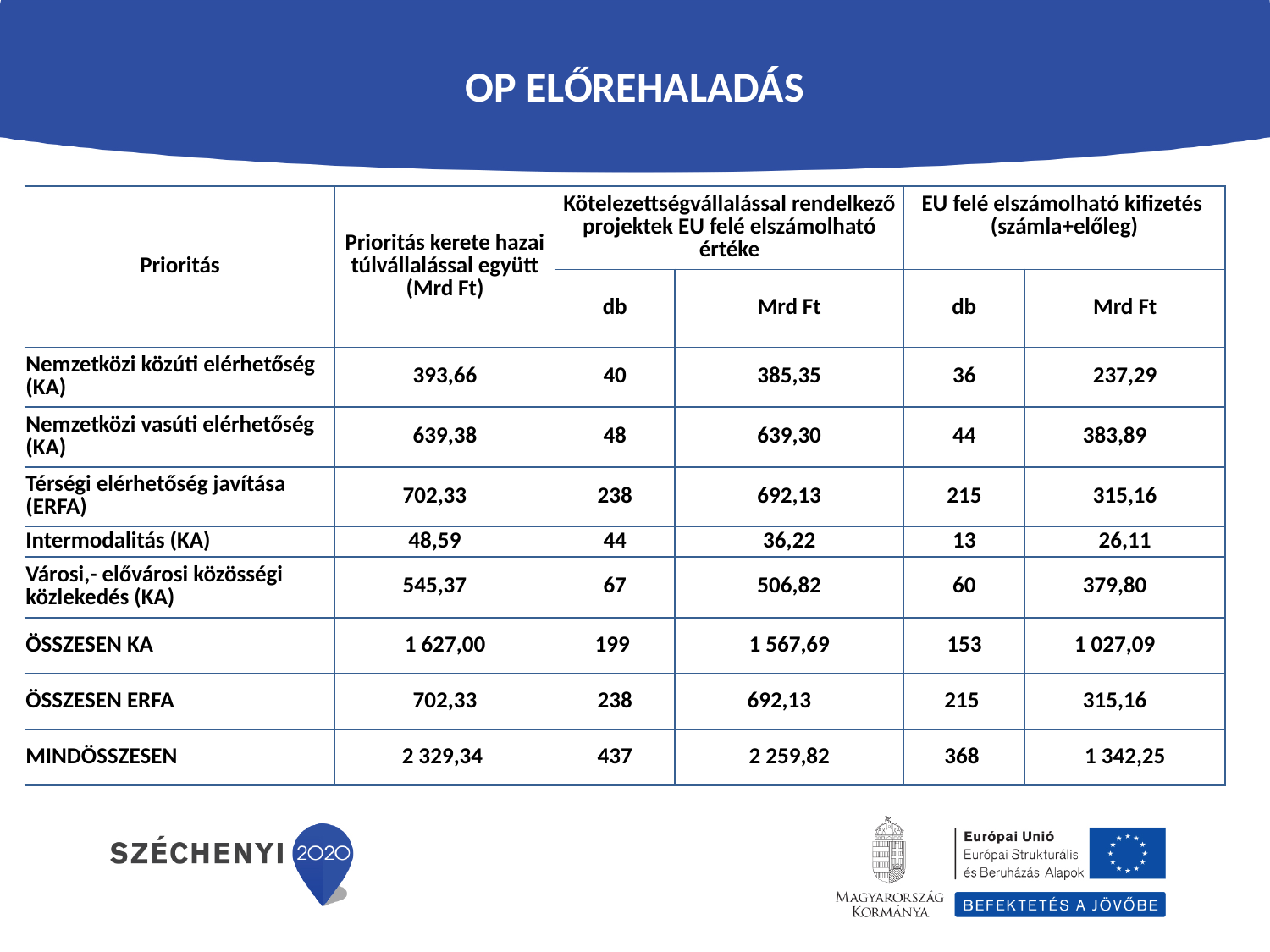

# OP ELŐREHALADÁS
| Prioritás | Prioritás kerete hazai túlvállalással együtt (Mrd Ft) | Kötelezettségvállalással rendelkező projektek EU felé elszámolható értéke |  | EU felé elszámolható kifizetés (számla+előleg) |  |
| --- | --- | --- | --- | --- | --- |
|  |  | db | Mrd Ft | db | Mrd Ft |
| Nemzetközi közúti elérhetőség (KA) | 393,66 | 40 | 385,35 | 36 | 237,29 |
| Nemzetközi vasúti elérhetőség (KA) | 639,38 | 48 | 639,30 | 44 | 383,89 |
| Térségi elérhetőség javítása (ERFA) | 702,33 | 238 | 692,13 | 215 | 315,16 |
| Intermodalitás (KA) | 48,59 | 44 | 36,22 | 13 | 26,11 |
| Városi,- elővárosi közösségi közlekedés (KA) | 545,37 | 67 | 506,82 | 60 | 379,80 |
| ÖSSZESEN KA | 1 627,00 | 199 | 1 567,69 | 153 | 1 027,09 |
| ÖSSZESEN ERFA | 702,33 | 238 | 692,13 | 215 | 315,16 |
| MINDÖSSZESEN | 2 329,34 | 437 | 2 259,82 | 368 | 1 342,25 |